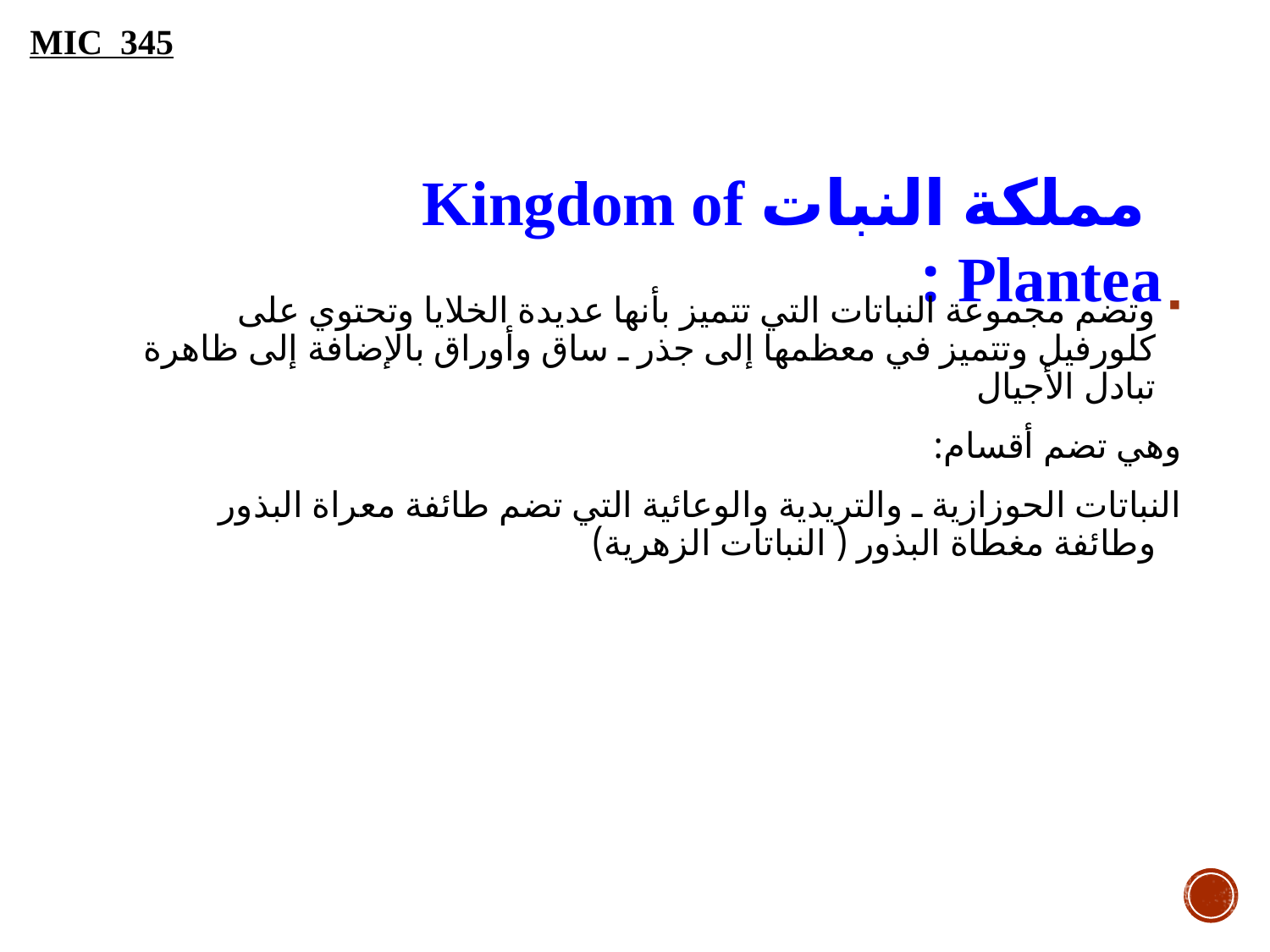

MIC  345
 مملكة النبات Kingdom of Plantea :
وتضم مجموعة النباتات التي تتميز بأنها عديدة الخلايا وتحتوي على كلورفيل وتتميز في معظمها إلى جذر ـ ساق وأوراق بالإضافة إلى ظاهرة تبادل الأجيال
وهي تضم أقسام:
النباتات الحوزازية ـ والتريدية والوعائية التي تضم طائفة معراة البذور وطائفة مغطاة البذور ( النباتات الزهرية)